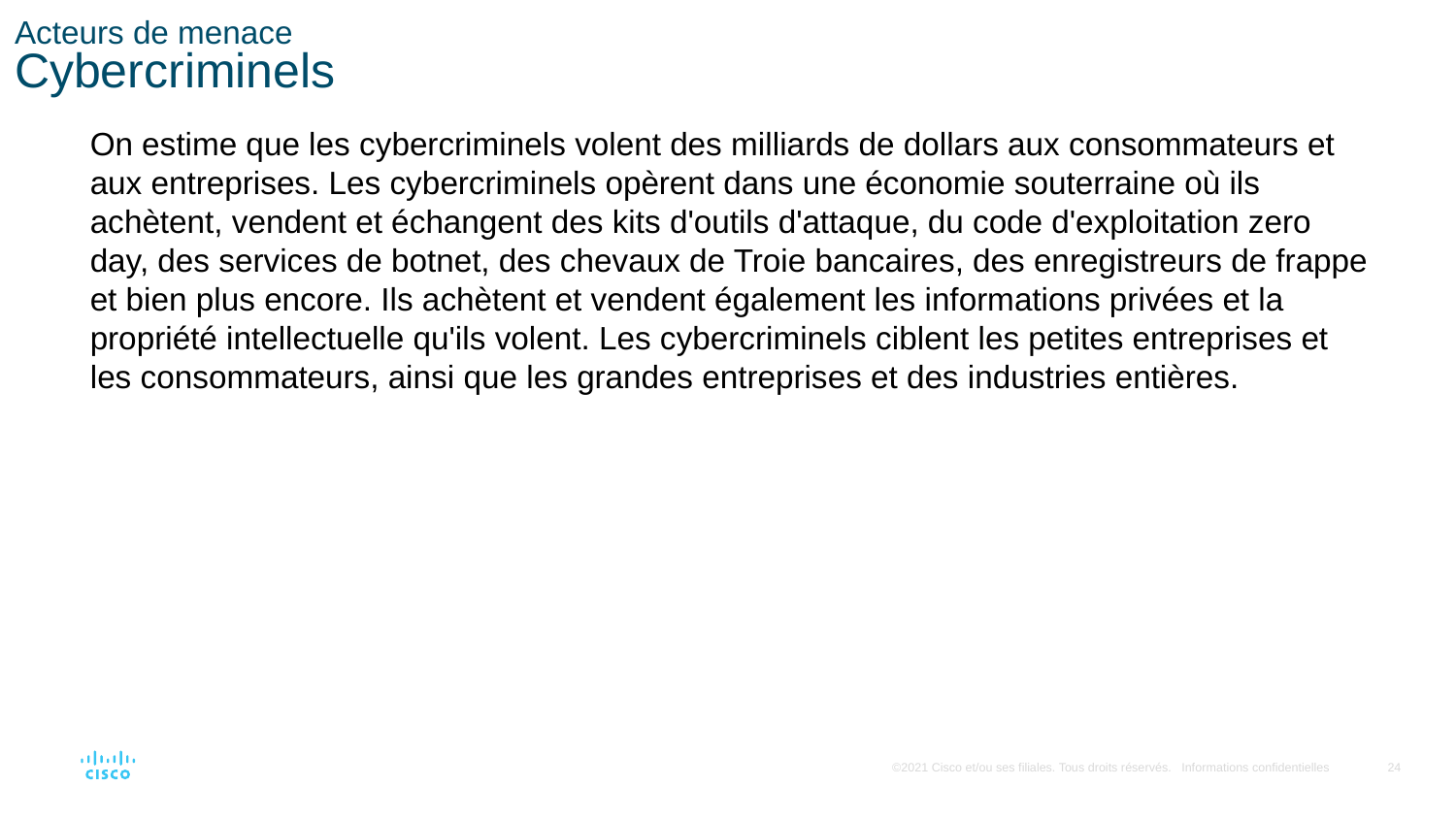

# Acteurs de menace Cybercriminels
On estime que les cybercriminels volent des milliards de dollars aux consommateurs et aux entreprises. Les cybercriminels opèrent dans une économie souterraine où ils achètent, vendent et échangent des kits d'outils d'attaque, du code d'exploitation zero day, des services de botnet, des chevaux de Troie bancaires, des enregistreurs de frappe et bien plus encore. Ils achètent et vendent également les informations privées et la propriété intellectuelle qu'ils volent. Les cybercriminels ciblent les petites entreprises et les consommateurs, ainsi que les grandes entreprises et des industries entières.